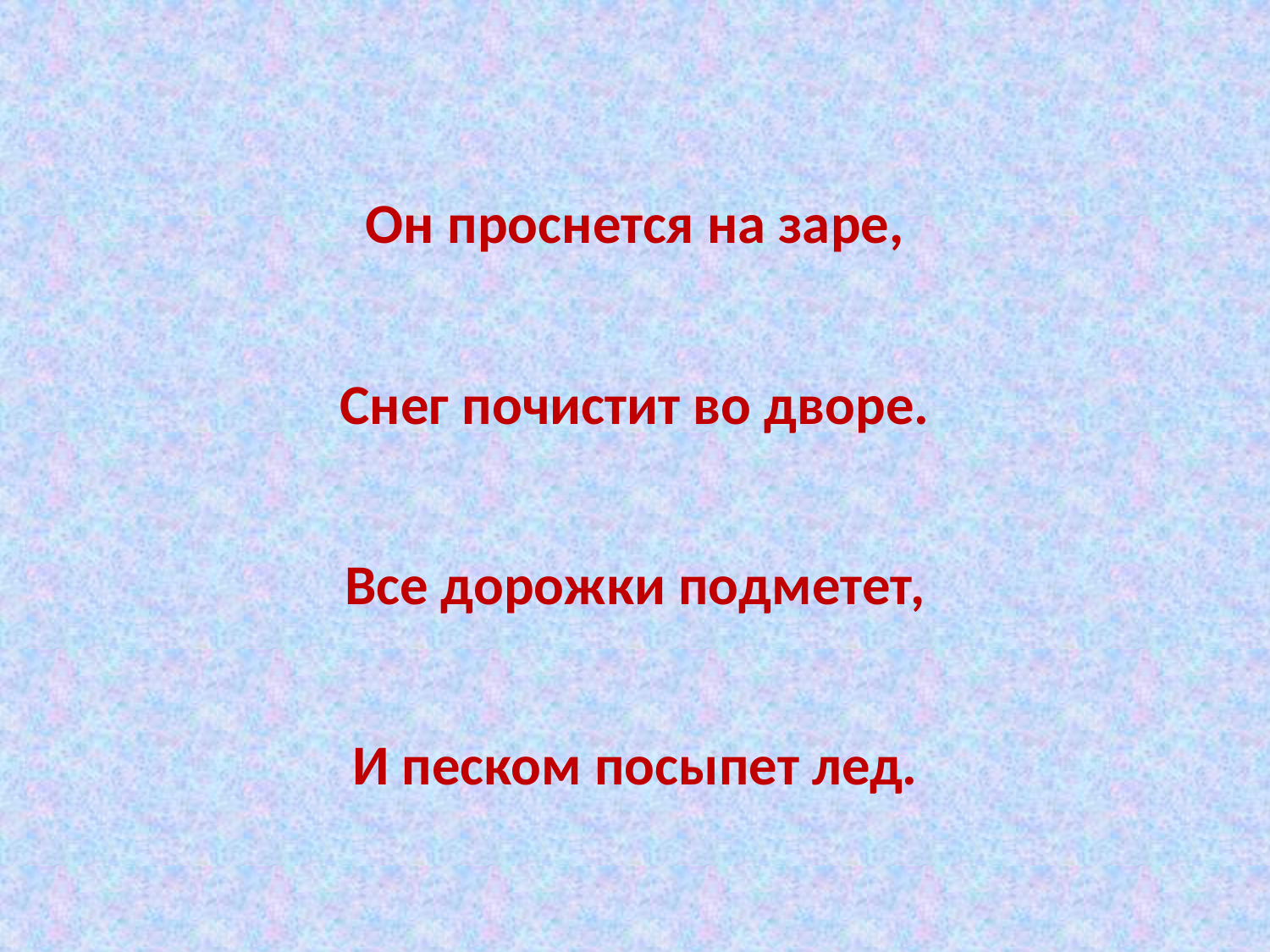

Он проснется на заре,
Снег почистит во дворе.
Все дорожки подметет,
И песком посыпет лед.